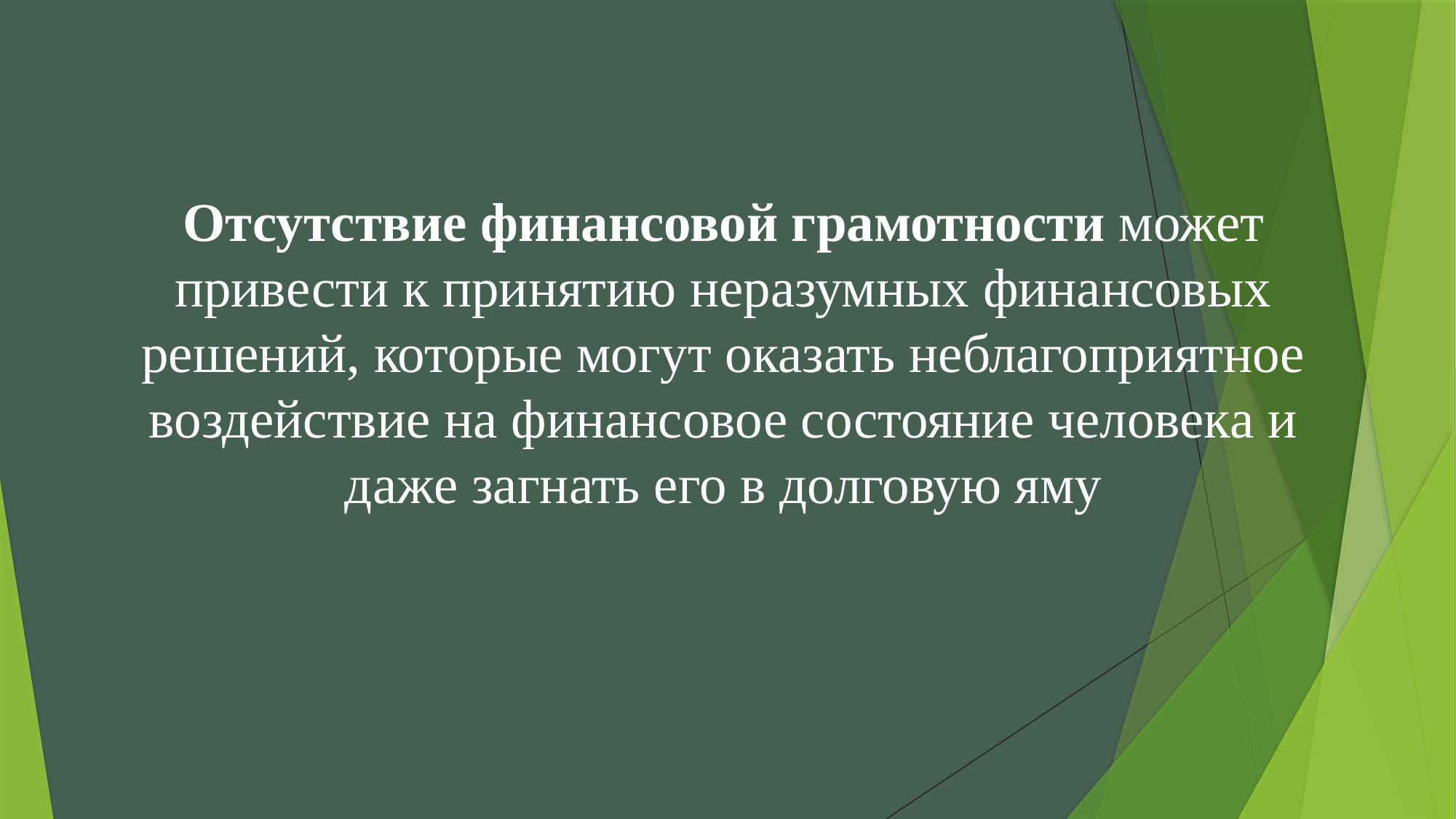

Отсутствие финансовой грамотности может привести к принятию неразумных финансовых решений, которые могут оказать неблагоприятное воздействие на финансовое состояние человека и даже загнать его в долговую яму